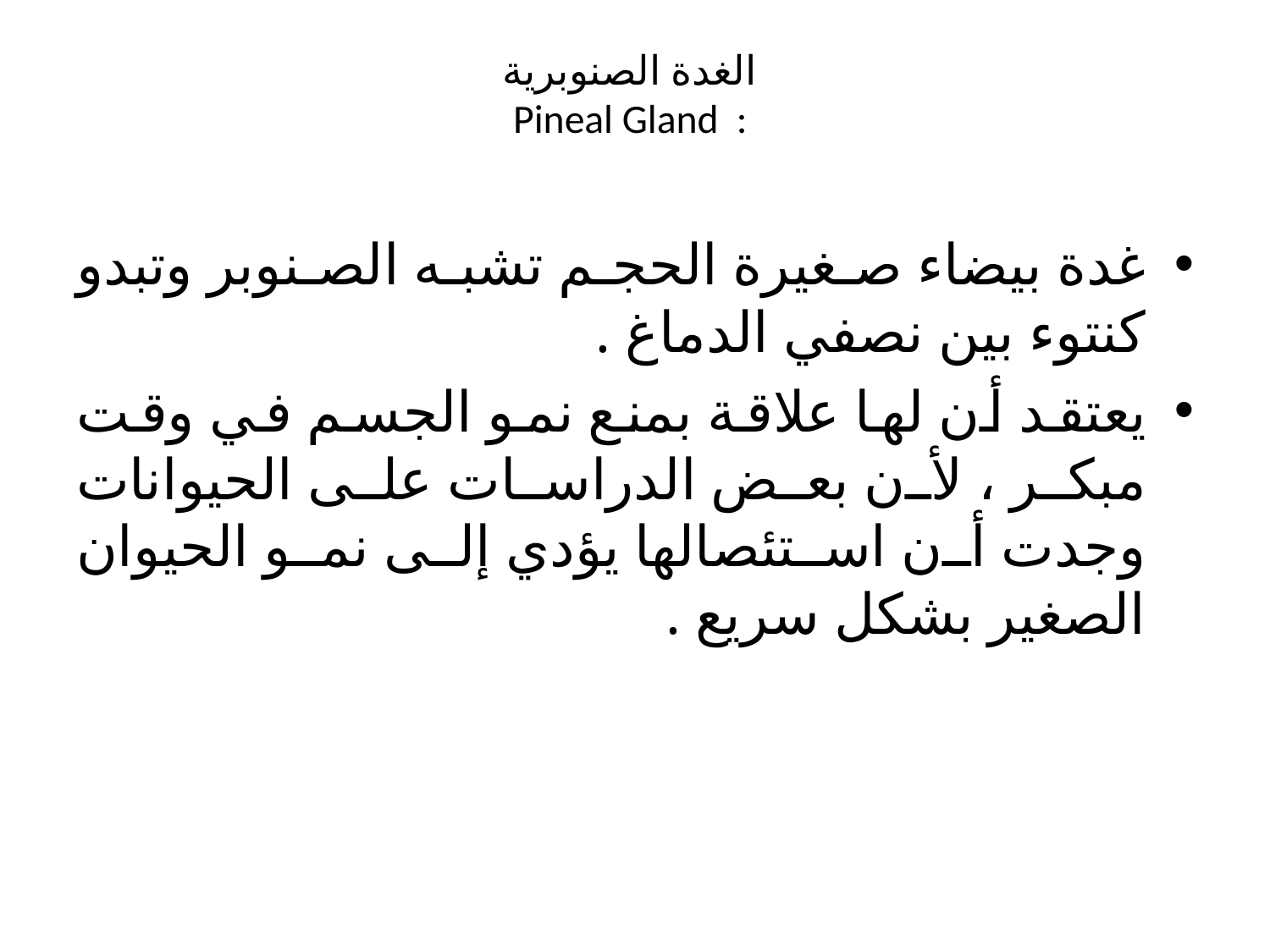

# الغدة الصنوبرية Pineal Gland  :
غدة بيضاء صغيرة الحجم تشبه الصنوبر وتبدو كنتوء بين نصفي الدماغ .
يعتقد أن لها علاقة بمنع نمو الجسم في وقت مبكر ، لأن بعض الدراسات على الحيوانات وجدت أن استئصالها يؤدي إلى نمو الحيوان الصغير بشكل سريع .